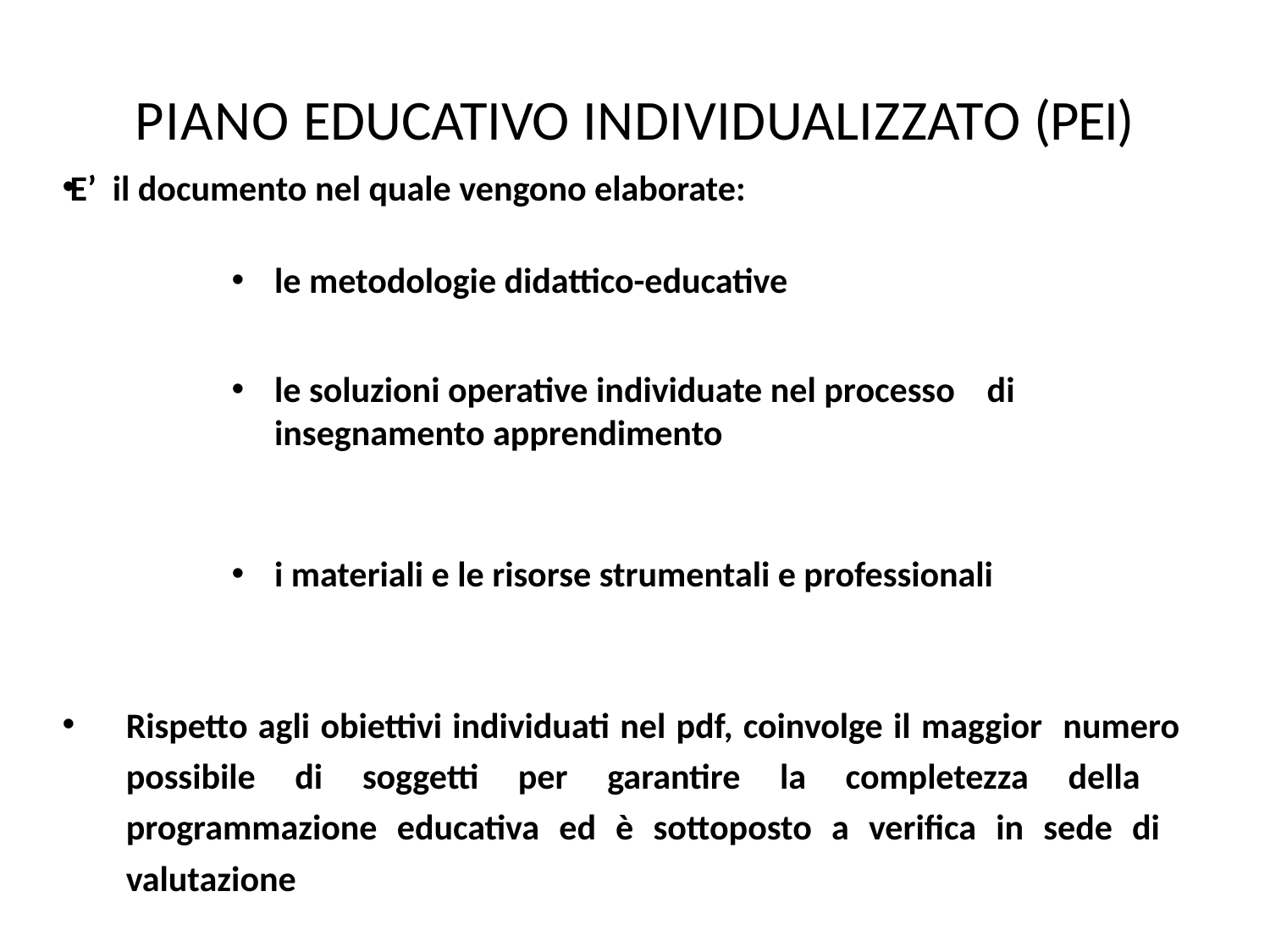

# PIANO EDUCATIVO INDIVIDUALIZZATO (PEI)
E’  il documento nel quale vengono elaborate:

le metodologie didattico-educative

le soluzioni operative individuate nel processo    di  insegnamento apprendimento

i materiali e le risorse strumentali e professionali

Rispetto agli obiettivi individuati nel pdf, coinvolge il maggior  numero possibile di soggetti per garantire la completezza della  programmazione educativa ed è sottoposto a verifica in sede di  valutazione